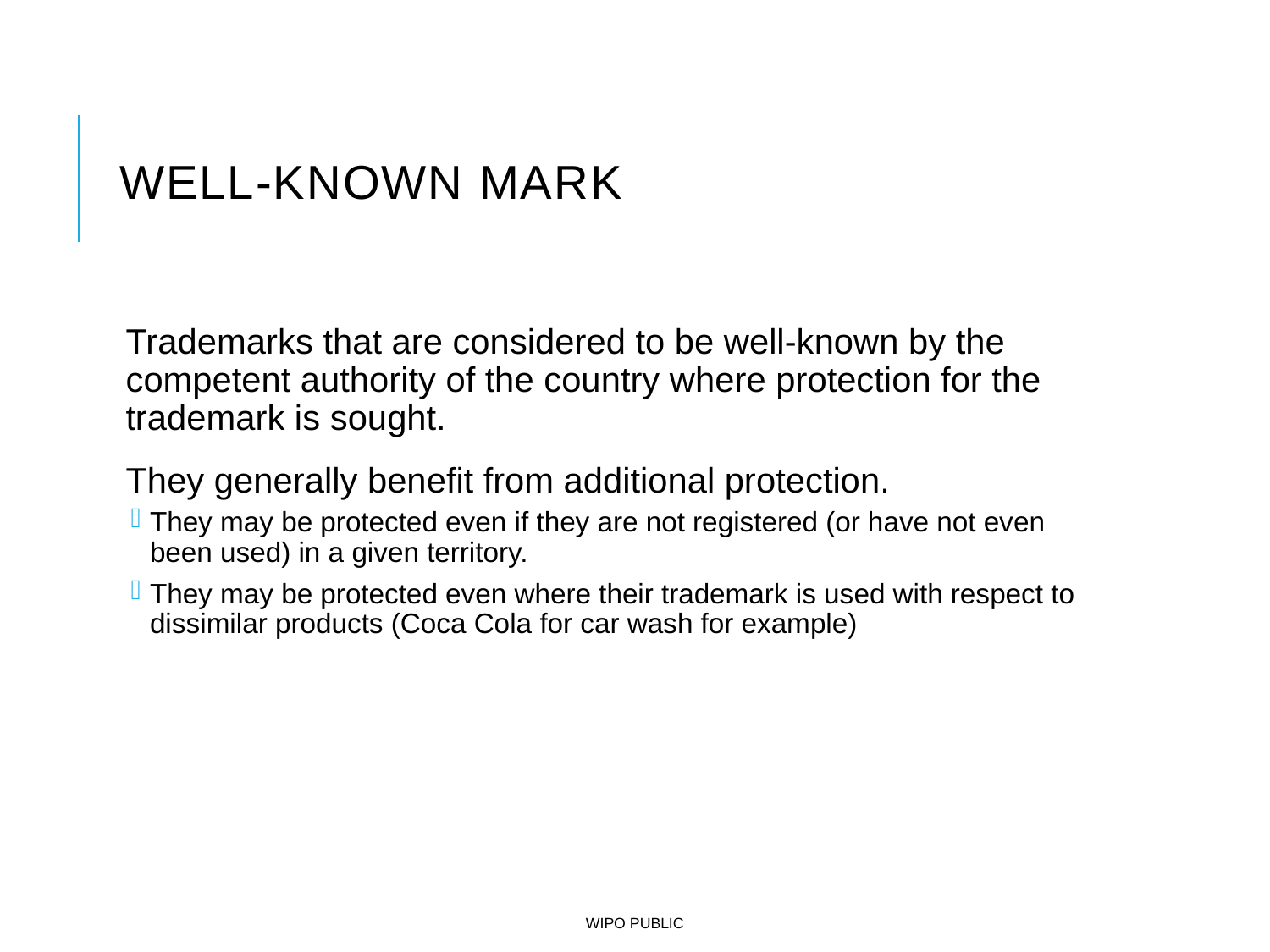

# Well-known mark
Trademarks that are considered to be well-known by the competent authority of the country where protection for the trademark is sought.
They generally benefit from additional protection.
They may be protected even if they are not registered (or have not even been used) in a given territory.
They may be protected even where their trademark is used with respect to dissimilar products (Coca Cola for car wash for example)